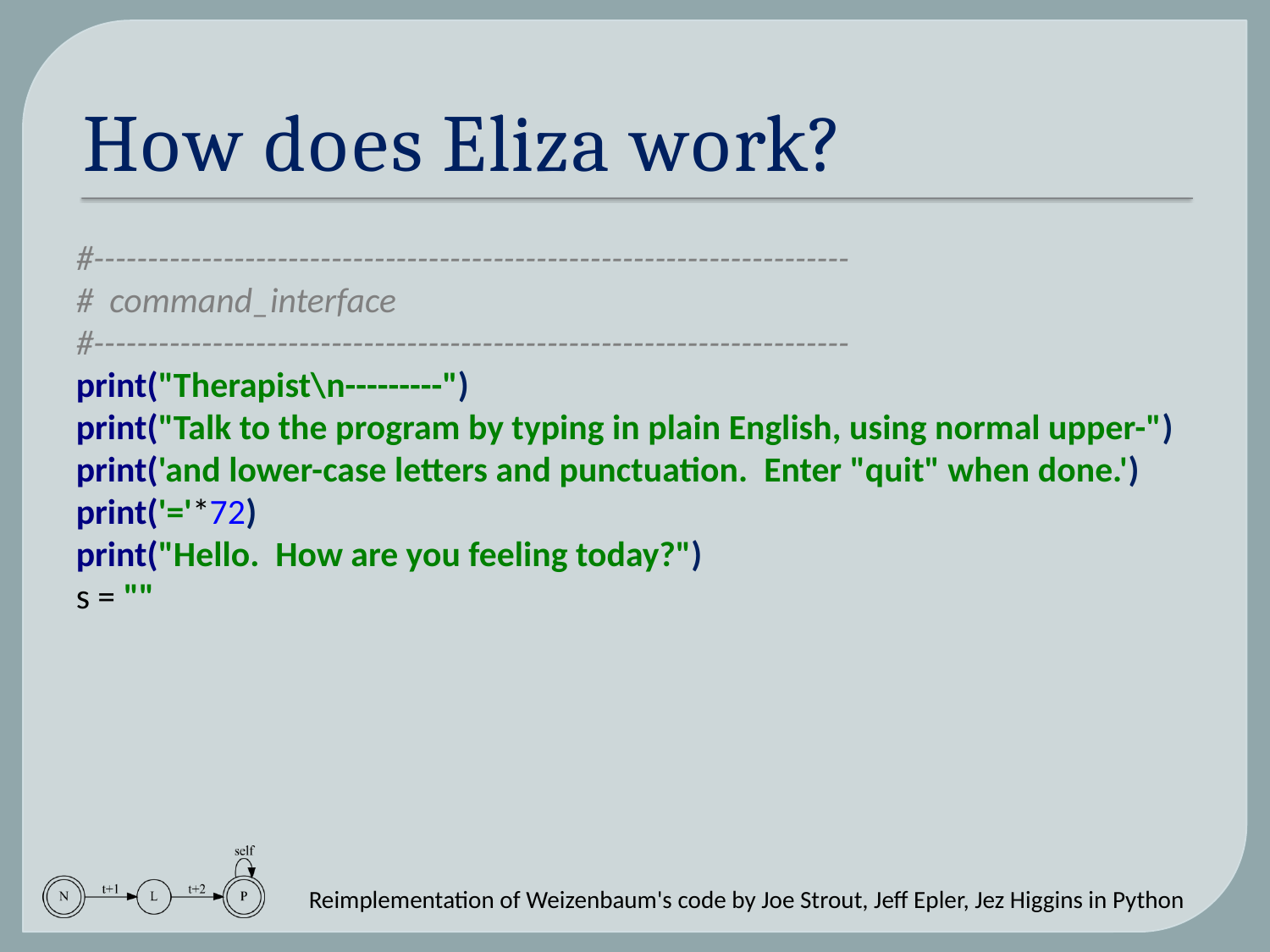

# How does Eliza work?
#----------------------------------------------------------------------
#  command_interface
#----------------------------------------------------------------------
print("Therapist\n---------")
print("Talk to the program by typing in plain English, using normal upper-")
print('and lower-case letters and punctuation.  Enter "quit" when done.')
print('='*72)
print("Hello.  How are you feeling today?")
s = ""
Reimplementation of Weizenbaum's code by Joe Strout, Jeff Epler, Jez Higgins in Python